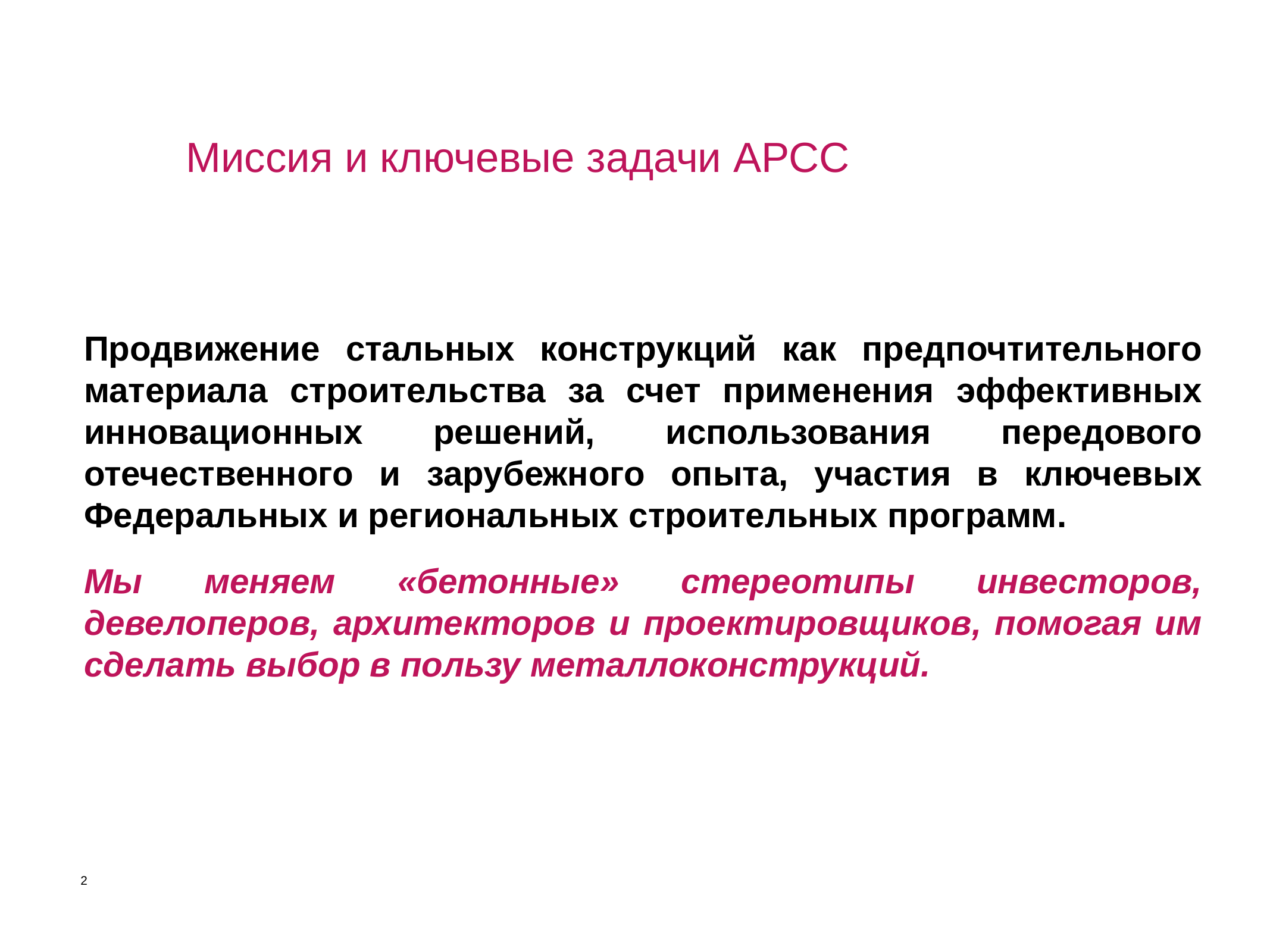

Миссия и ключевые задачи АРСС
Продвижение стальных конструкций как предпочтительного материала строительства за счет применения эффективных инновационных решений, использования передового отечественного и зарубежного опыта, участия в ключевых Федеральных и региональных строительных программ.
Мы меняем «бетонные» стереотипы инвесторов, девелоперов, архитекторов и проектировщиков, помогая им сделать выбор в пользу металлоконструкций.

2